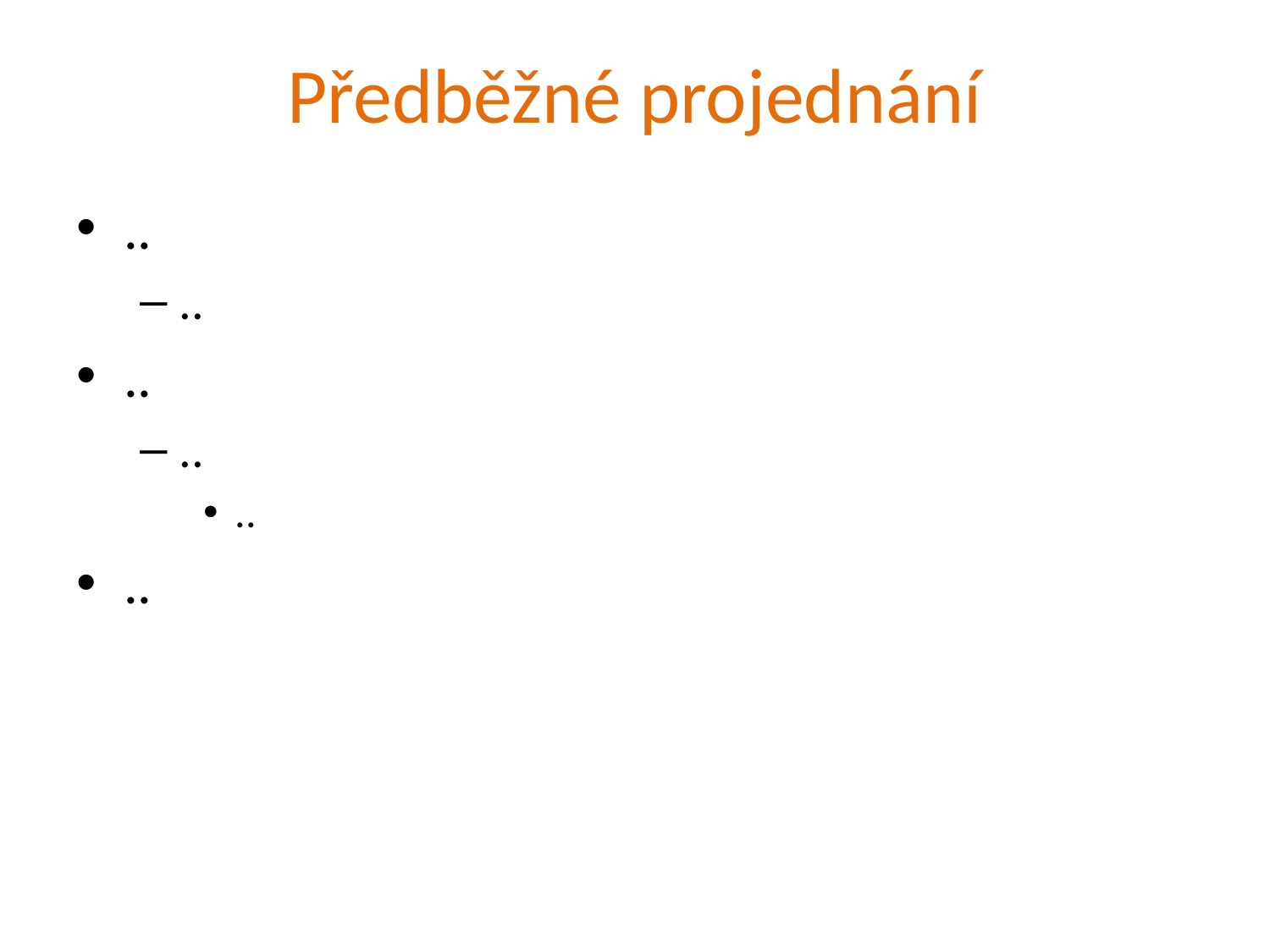

# Předběžné projednání
..
..
..
..
..
..